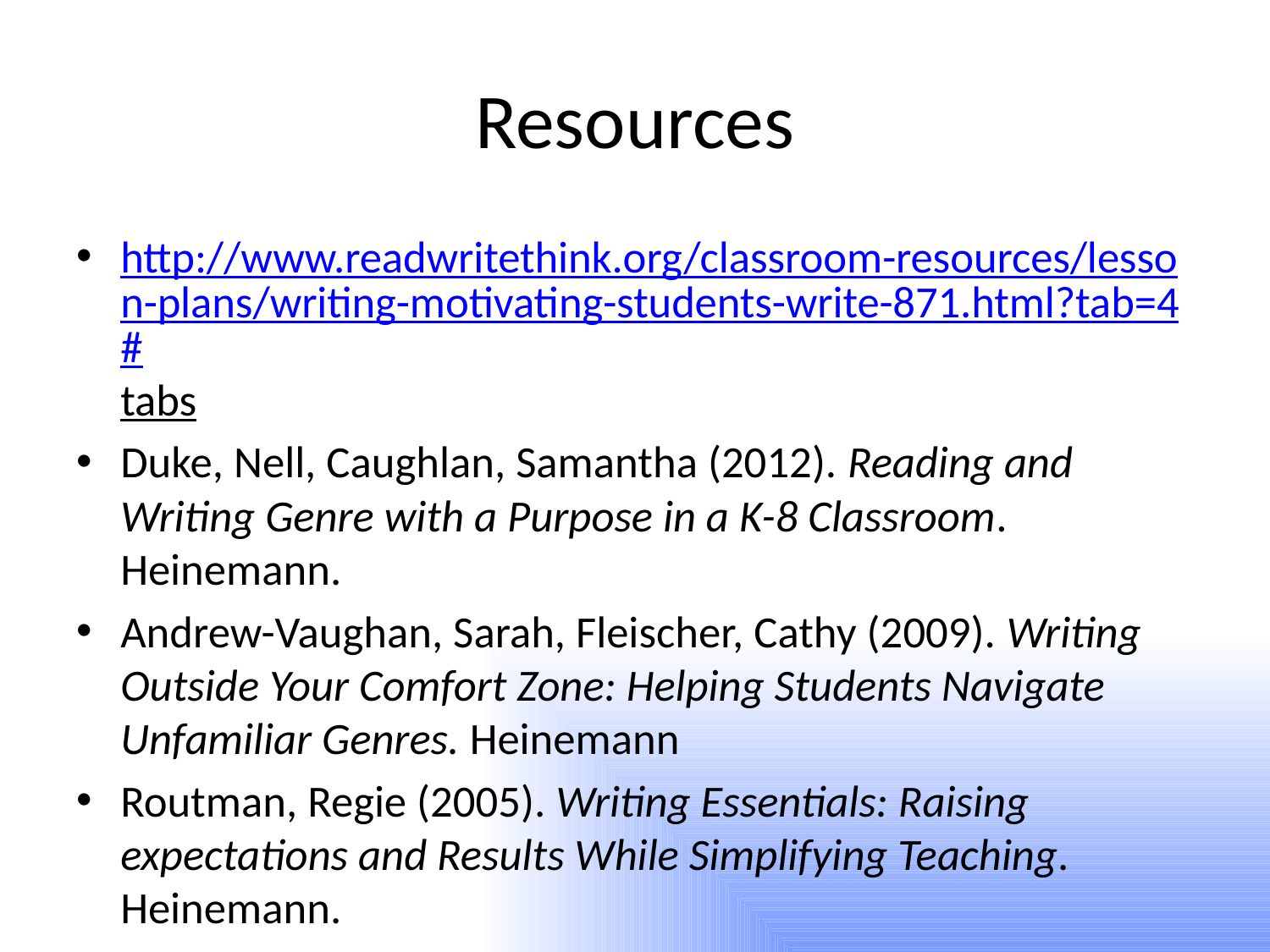

# Resources
http://www.readwritethink.org/classroom-resources/lesson-plans/writing-motivating-students-write-871.html?tab=4#tabs
Duke, Nell, Caughlan, Samantha (2012). Reading and Writing Genre with a Purpose in a K-8 Classroom. Heinemann.
Andrew-Vaughan, Sarah, Fleischer, Cathy (2009). Writing Outside Your Comfort Zone: Helping Students Navigate Unfamiliar Genres. Heinemann
Routman, Regie (2005). Writing Essentials: Raising expectations and Results While Simplifying Teaching. Heinemann.